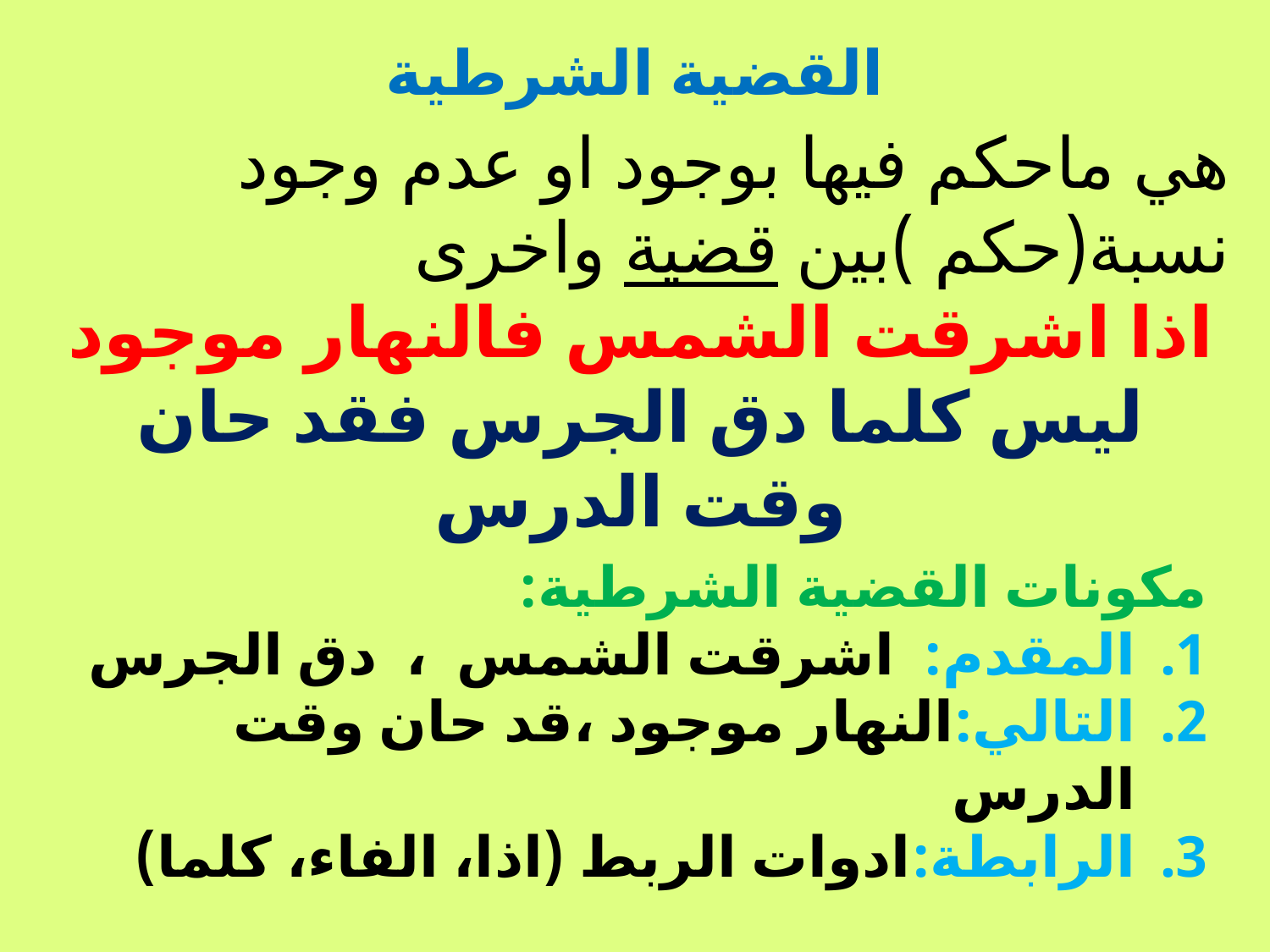

# القضية الشرطية
هي ماحكم فيها بوجود او عدم وجود نسبة(حكم )بين قضية واخرى
اذا اشرقت الشمس فالنهار موجود
ليس كلما دق الجرس فقد حان وقت الدرس
مكونات القضية الشرطية:
المقدم:  اشرقت الشمس  ،  دق الجرس
التالي:النهار موجود ،قد حان وقت الدرس
الرابطة:ادوات الربط (اذا، الفاء، كلما)